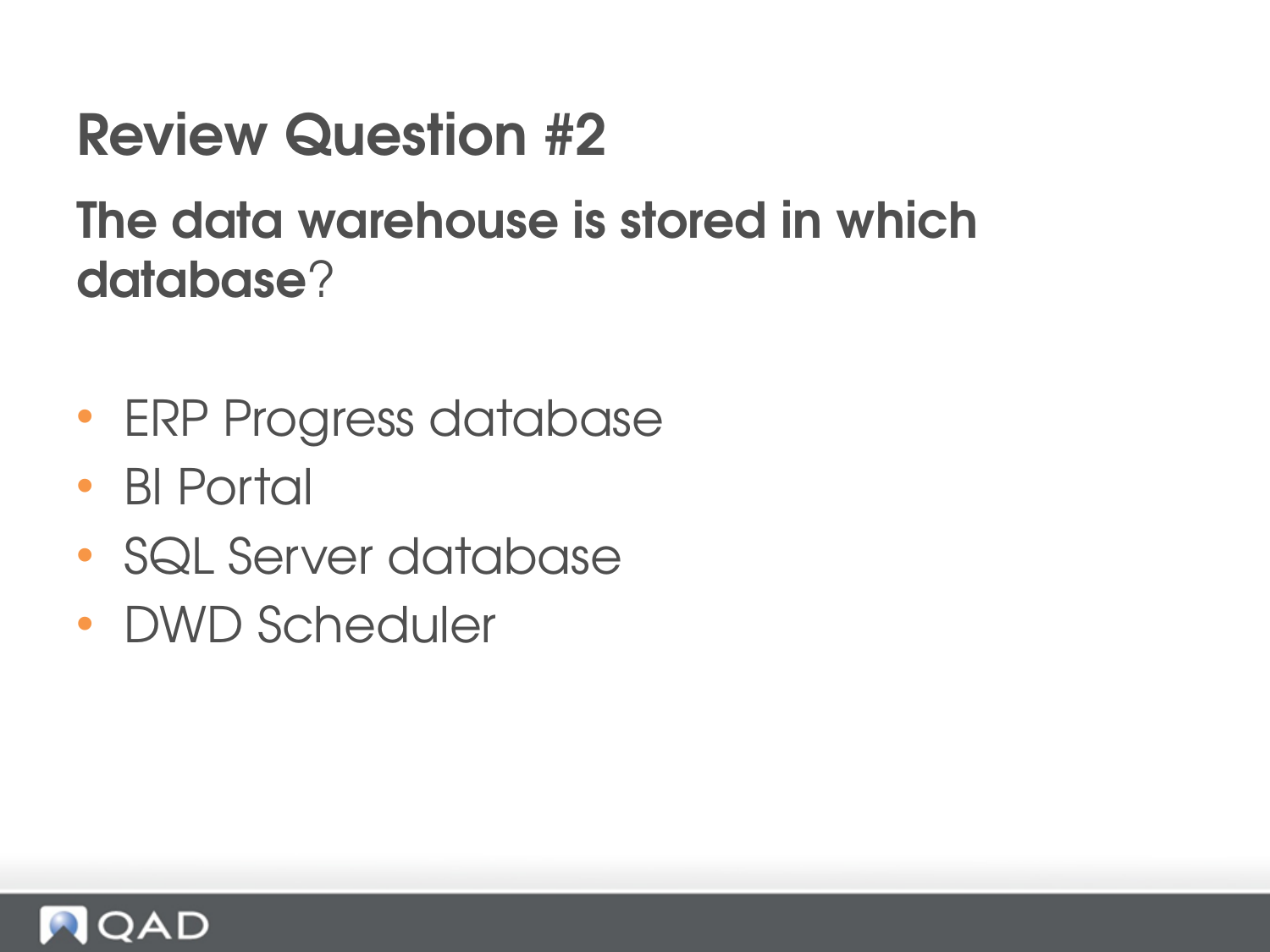

# Review Question #2
The data warehouse is stored in which database?

ERP Progress database
BI Portal
SQL Server database
DWD Scheduler